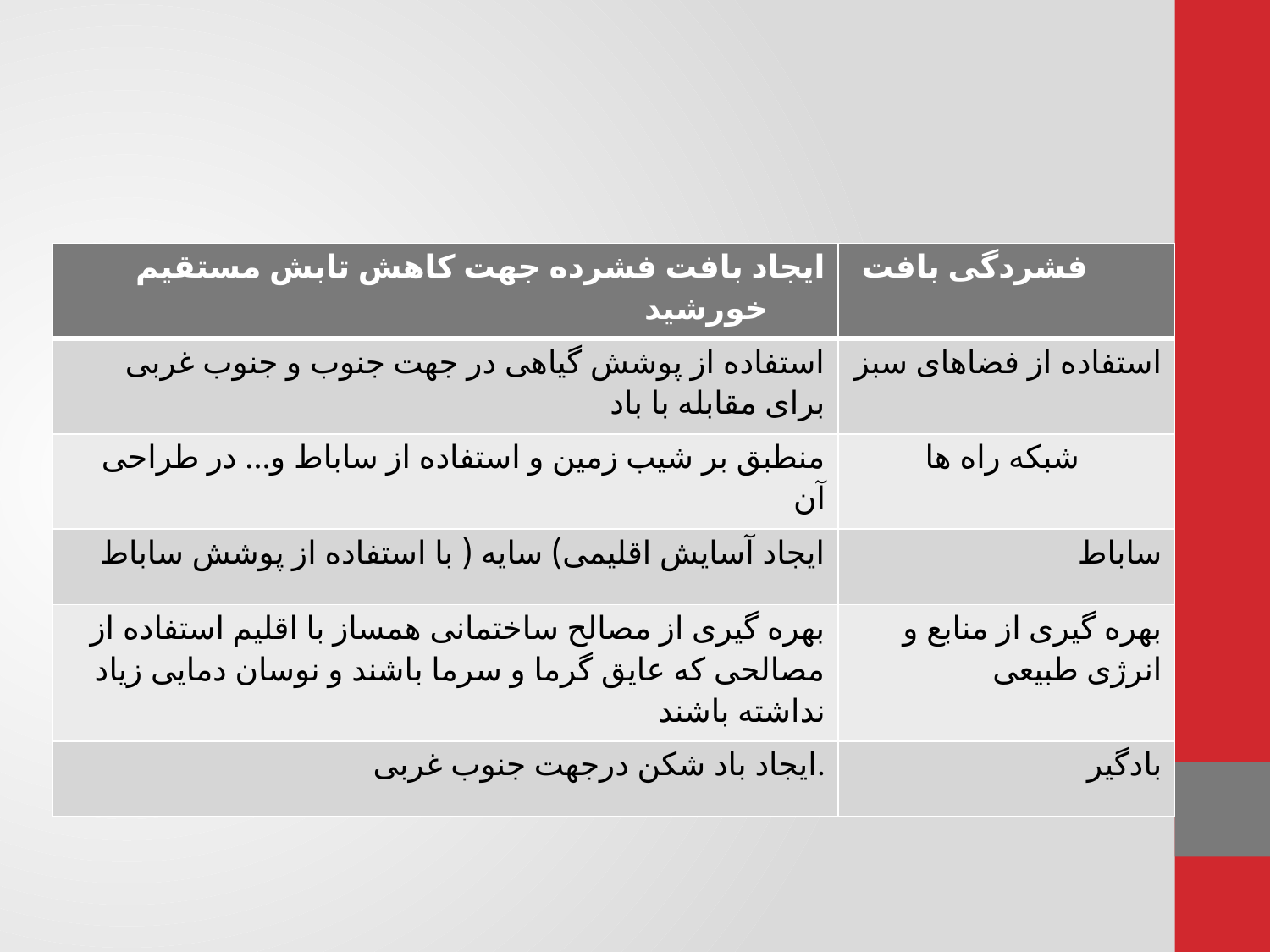

| ایجاد بافت فشرده جهت کاهش تابش مستقیم خورشید | فشردگی بافت |
| --- | --- |
| استفاده از پوشش گیاهی در جهت جنوب و جنوب غربی برای مقابله با باد | استفاده از فضاهای سبز |
| منطبق بر شیب زمین و استفاده از ساباط و... در طراحی آن | شبکه راه ها |
| ایجاد آسایش اقلیمی) سایه ( با استفاده از پوشش ساباط | ساباط |
| بهره گیری از مصالح ساختمانی همساز با اقلیم استفاده از مصالحی که عایق گرما و سرما باشند و نوسان دمایی زیاد نداشته باشند | بهره گیری از منابع و انرژی طبیعی |
| ایجاد باد شکن درجهت جنوب غربی. | بادگیر |